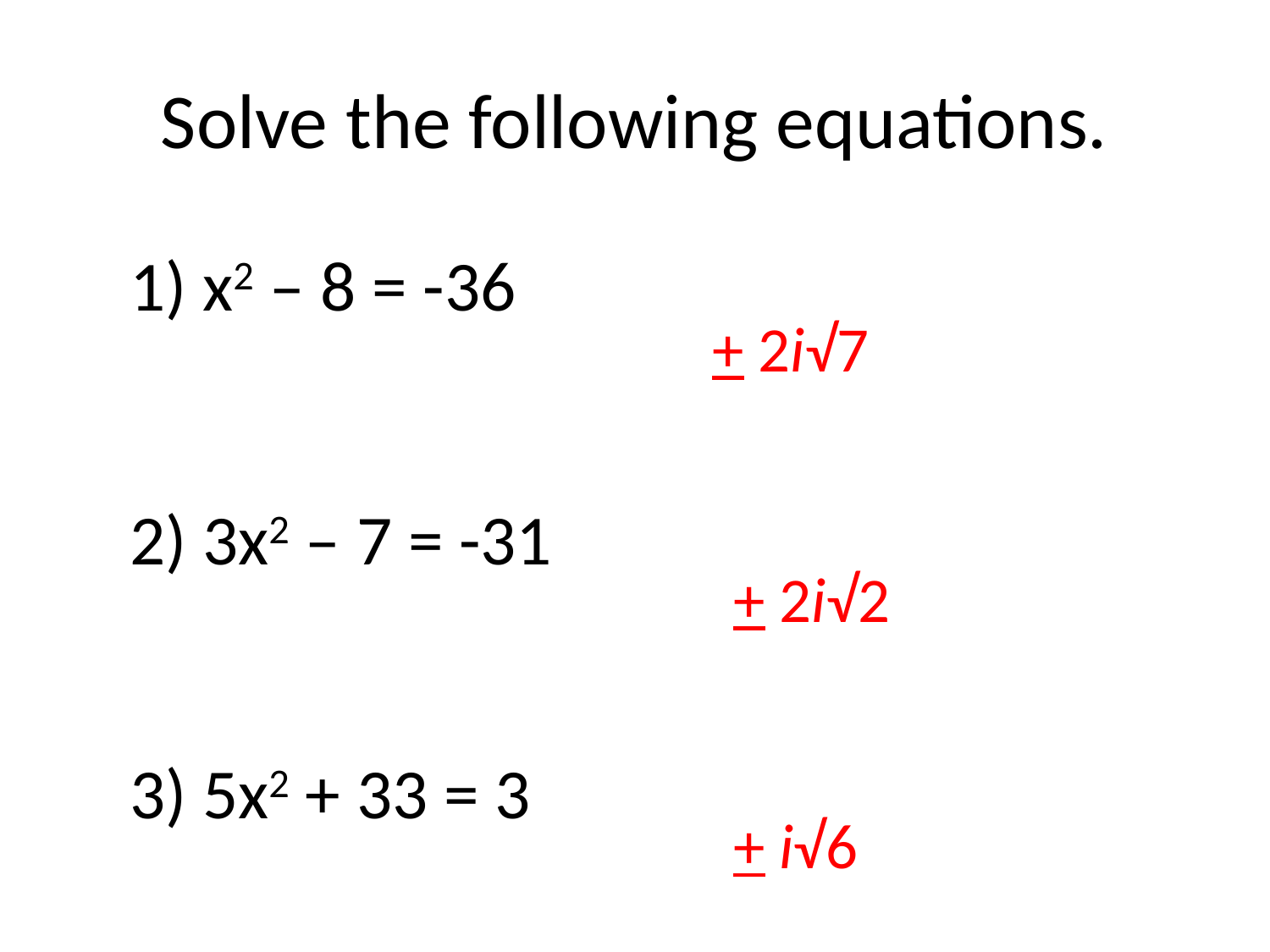

# Solve the following equations.
 x2 – 8 = -36

 3x2 – 7 = -31

 5x2 + 33 = 3
+ 2i√7
+ 2i√2
+ i√6